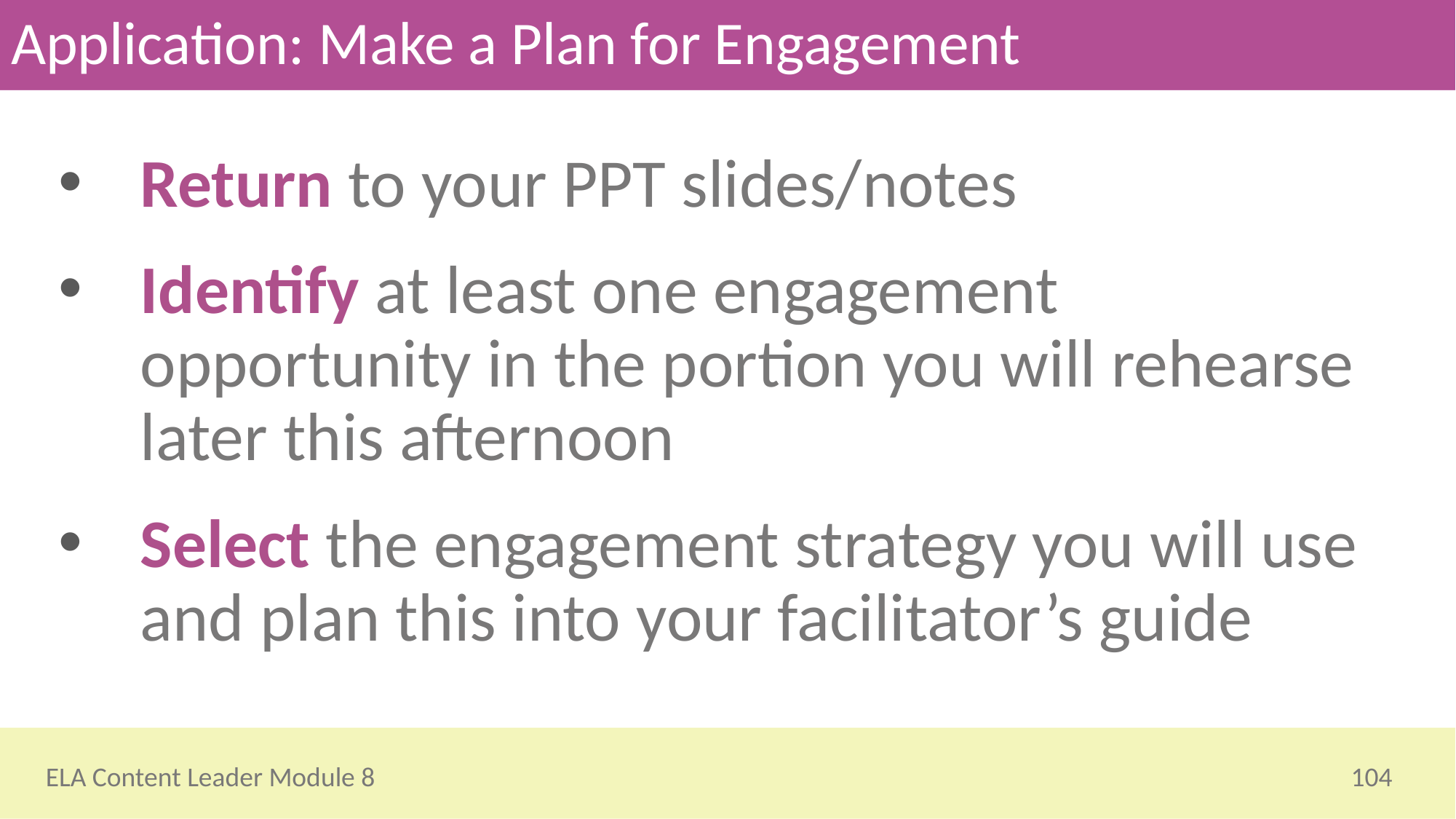

# Application: Make a Plan for Engagement
Return to your PPT slides/notes

Identify at least one engagement opportunity in the portion you will rehearse later this afternoon

Select the engagement strategy you will use and plan this into your facilitator’s guide

104